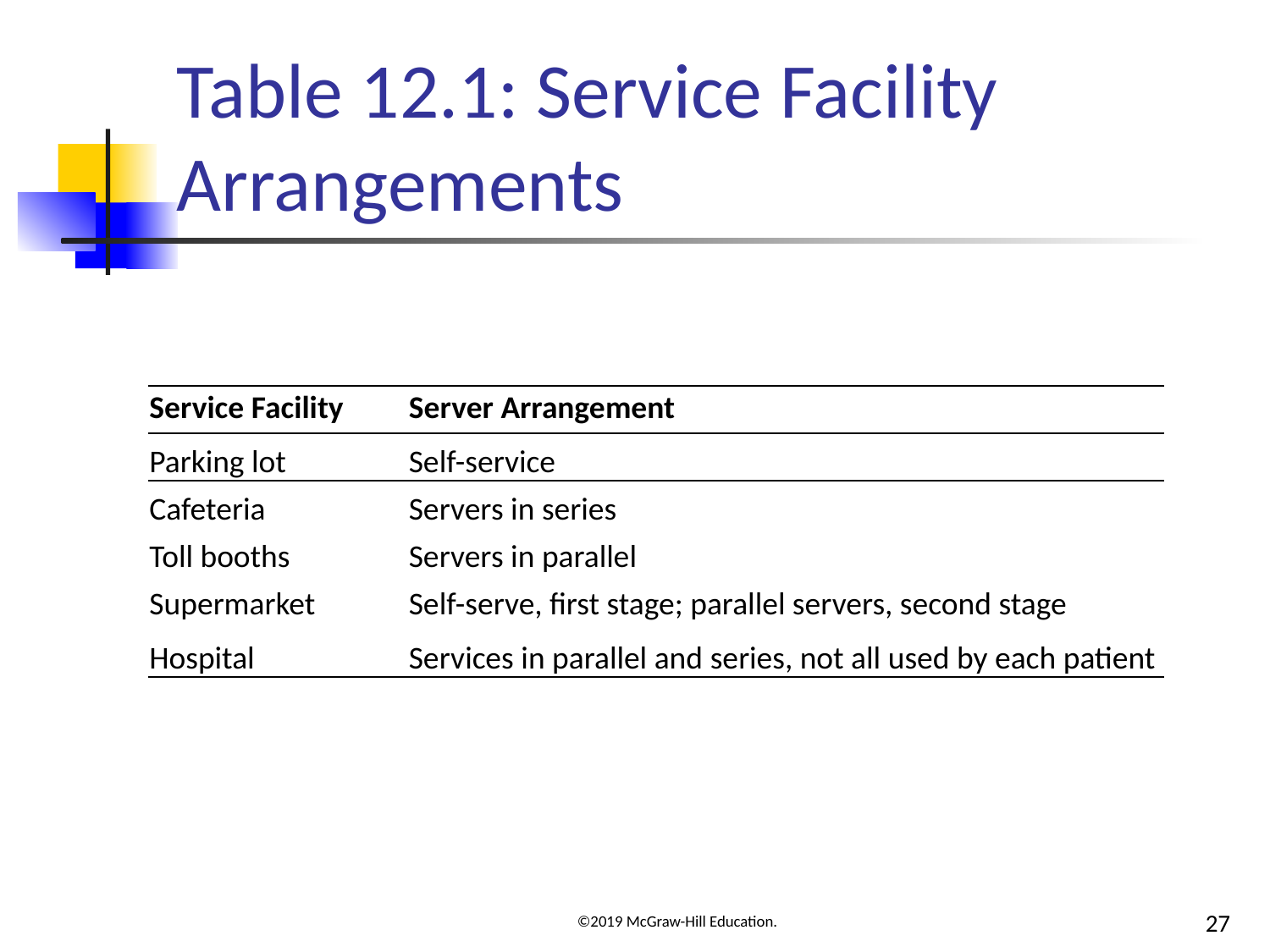

# Table 12.1: Service Facility Arrangements
| Service Facility | Server Arrangement |
| --- | --- |
| Parking lot | Self-service |
| Cafeteria | Servers in series |
| Toll booths | Servers in parallel |
| Supermarket | Self-serve, first stage; parallel servers, second stage |
| Hospital | Services in parallel and series, not all used by each patient |